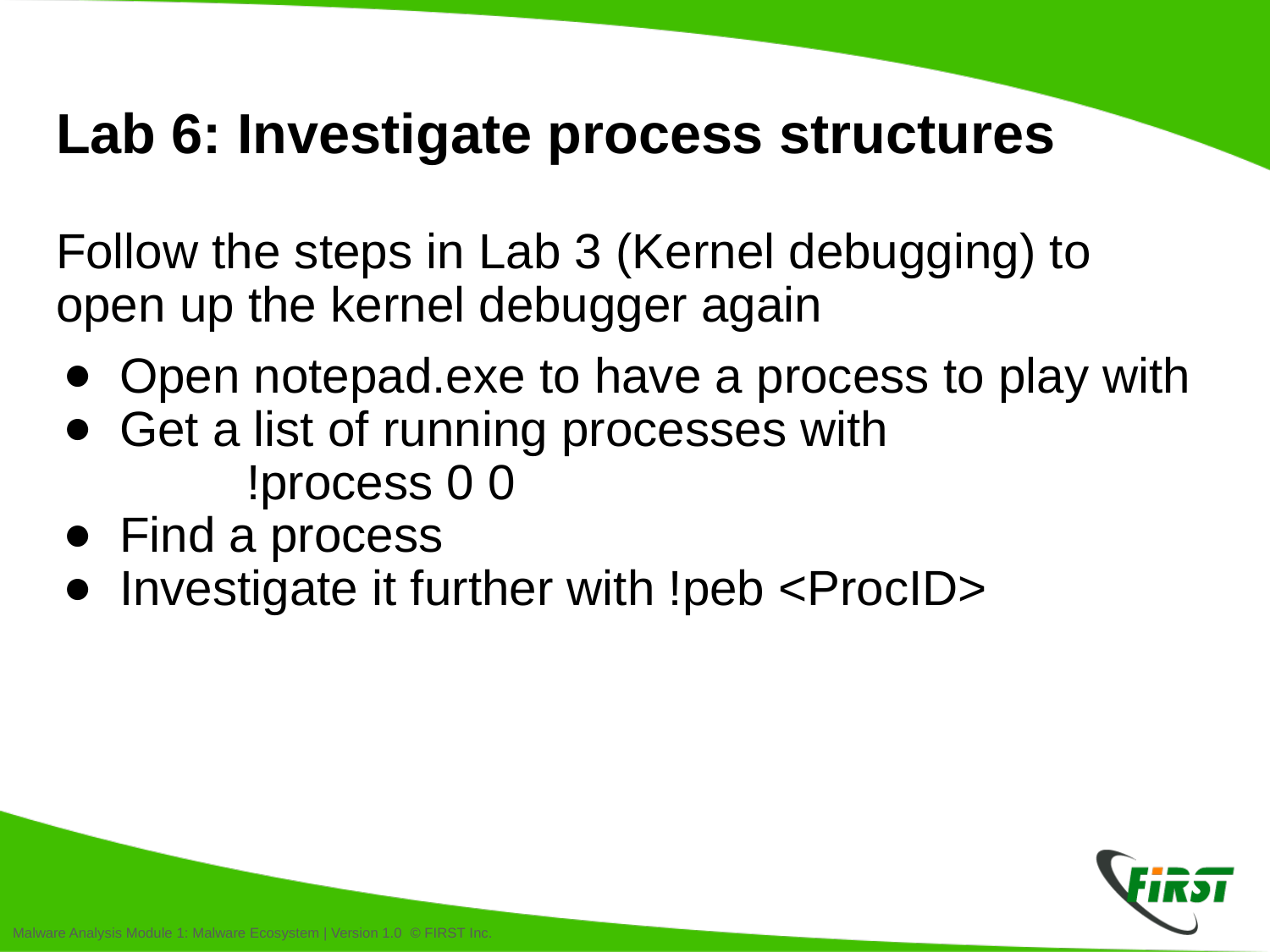

# Lab 6: Investigate process structures
Follow the steps in Lab 3 (Kernel debugging) to open up the kernel debugger again
Open notepad.exe to have a process to play with
Get a list of running processes with
	!process 0 0
Find a process
Investigate it further with !peb <ProcID>